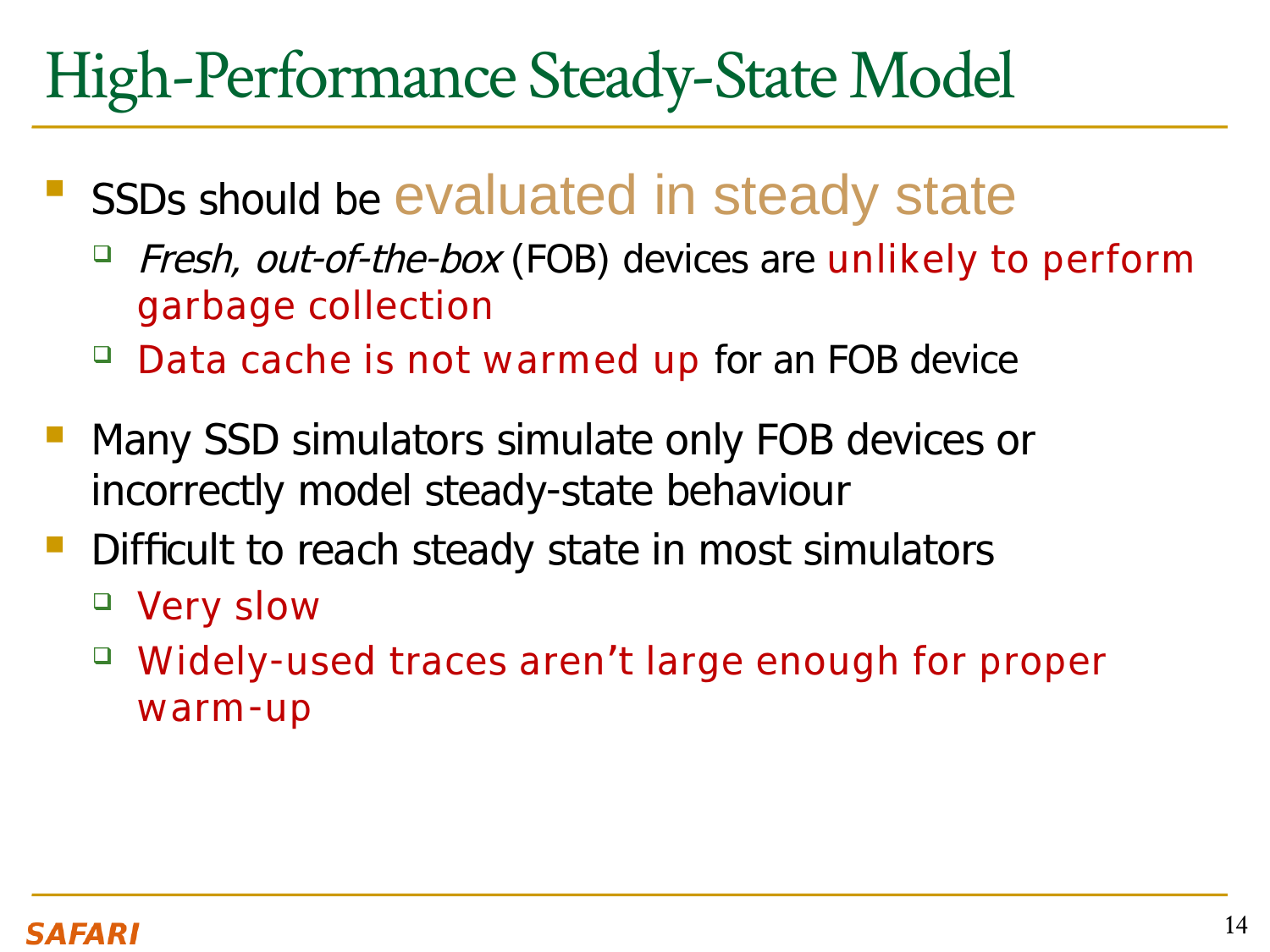

# High-Performance Steady-State Model
SSDs should be evaluated in steady state
Fresh, out-of-the-box (FOB) devices are unlikely to perform garbage collection
Data cache is not warmed up for an FOB device
Many SSD simulators simulate only FOB devices or incorrectly model steady-state behaviour
Difficult to reach steady state in most simulators
Very slow
Widely-used traces aren’t large enough for proper warm-up
14